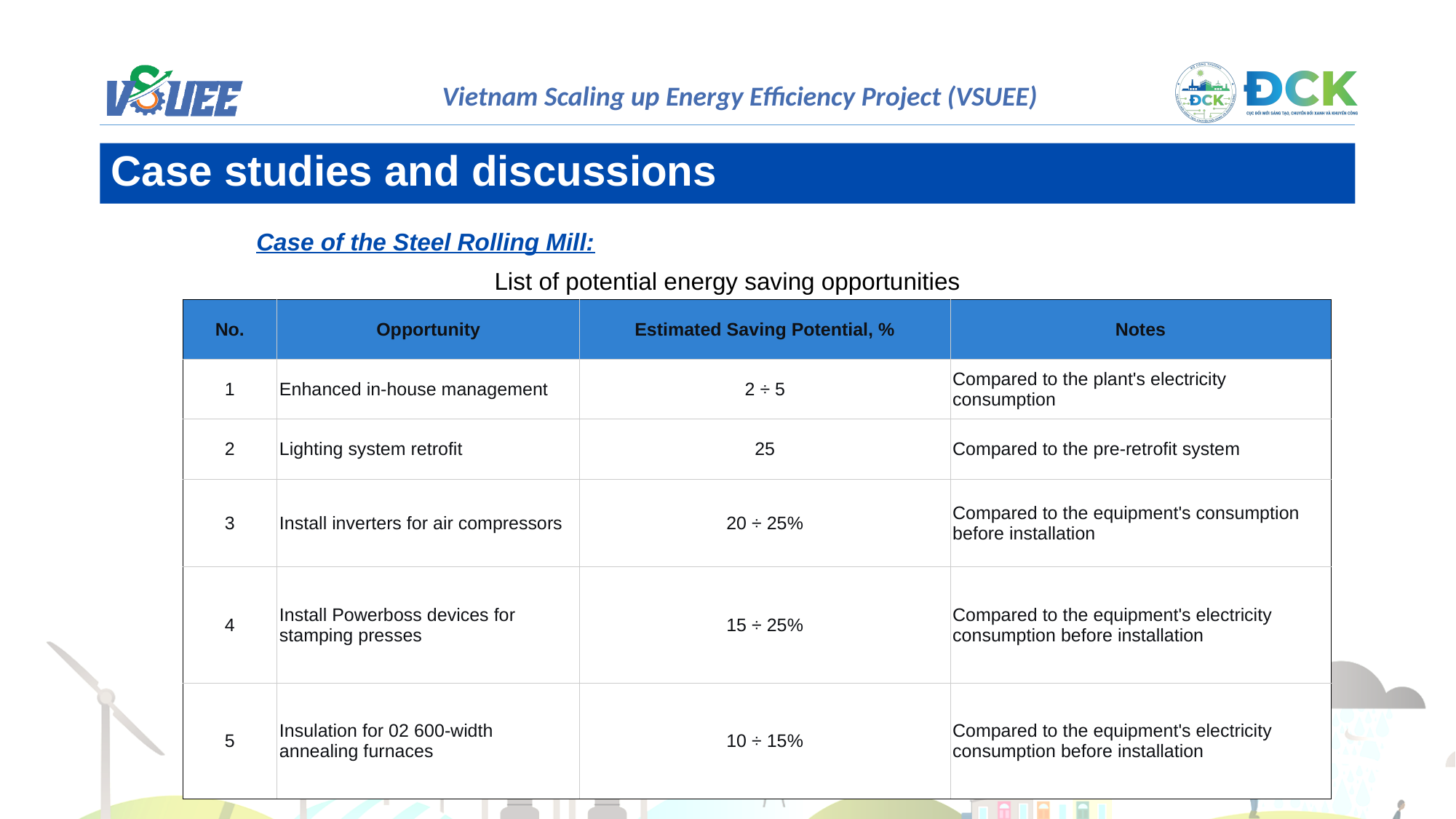

Case studies and discussions
Case of the Steel Rolling Mill:
List of potential energy saving opportunities
| No. | Opportunity | Estimated Saving Potential, % | Notes |
| --- | --- | --- | --- |
| 1 | Enhanced in-house management | 2 ÷ 5 | Compared to the plant's electricity consumption |
| 2 | Lighting system retrofit | 25 | Compared to the pre-retrofit system |
| 3 | Install inverters for air compressors | 20 ÷ 25% | Compared to the equipment's consumption before installation |
| 4 | Install Powerboss devices for stamping presses | 15 ÷ 25% | Compared to the equipment's electricity consumption before installation |
| 5 | Insulation for 02 600-width annealing furnaces | 10 ÷ 15% | Compared to the equipment's electricity consumption before installation |